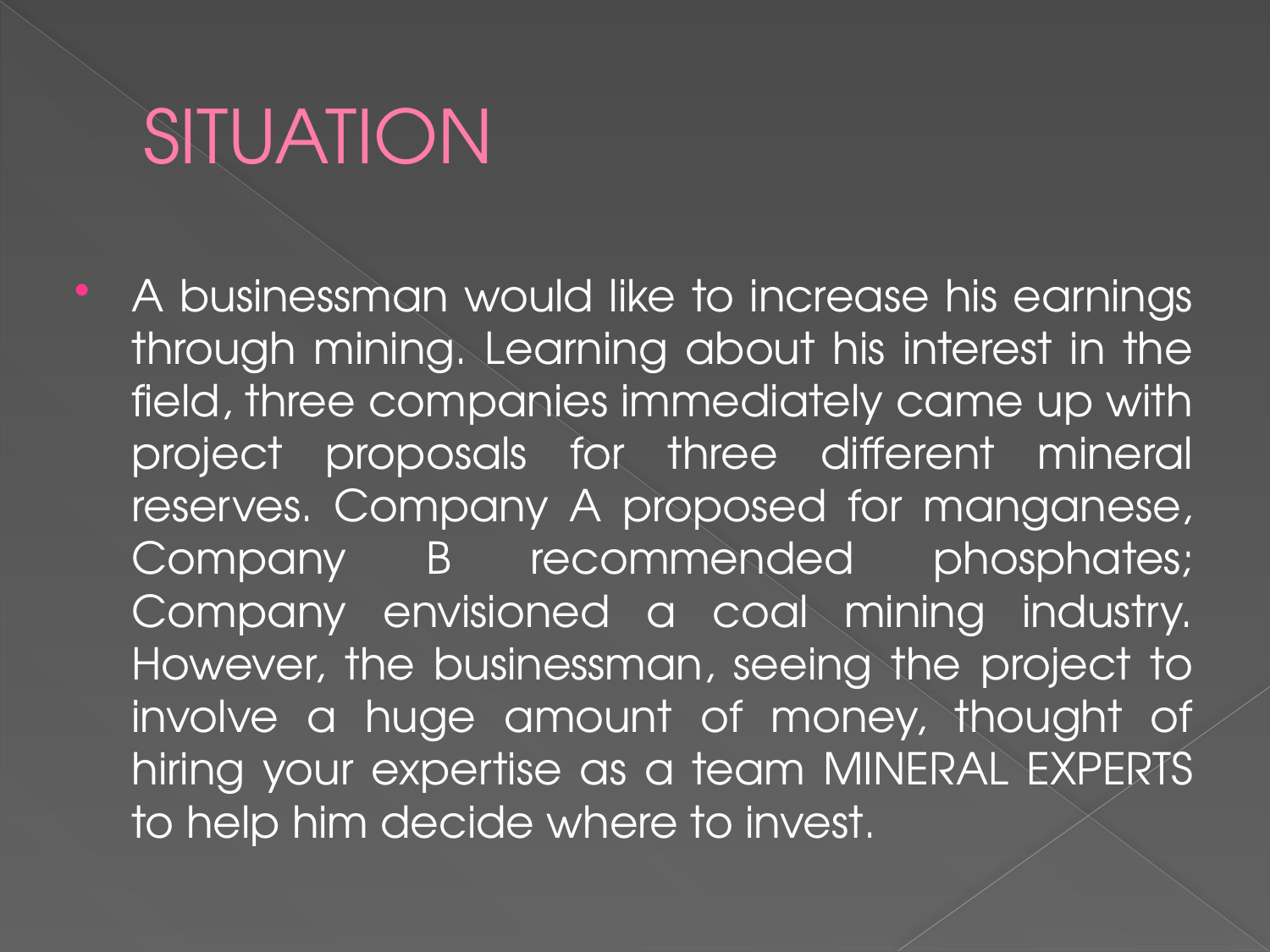

# SITUATION
A businessman would like to increase his earnings through mining. Learning about his interest in the field, three companies immediately came up with project proposals for three different mineral reserves. Company A proposed for manganese, Company B recommended phosphates; Company envisioned a coal mining industry. However, the businessman, seeing the project to involve a huge amount of money, thought of hiring your expertise as a team MINERAL EXPERTS to help him decide where to invest.